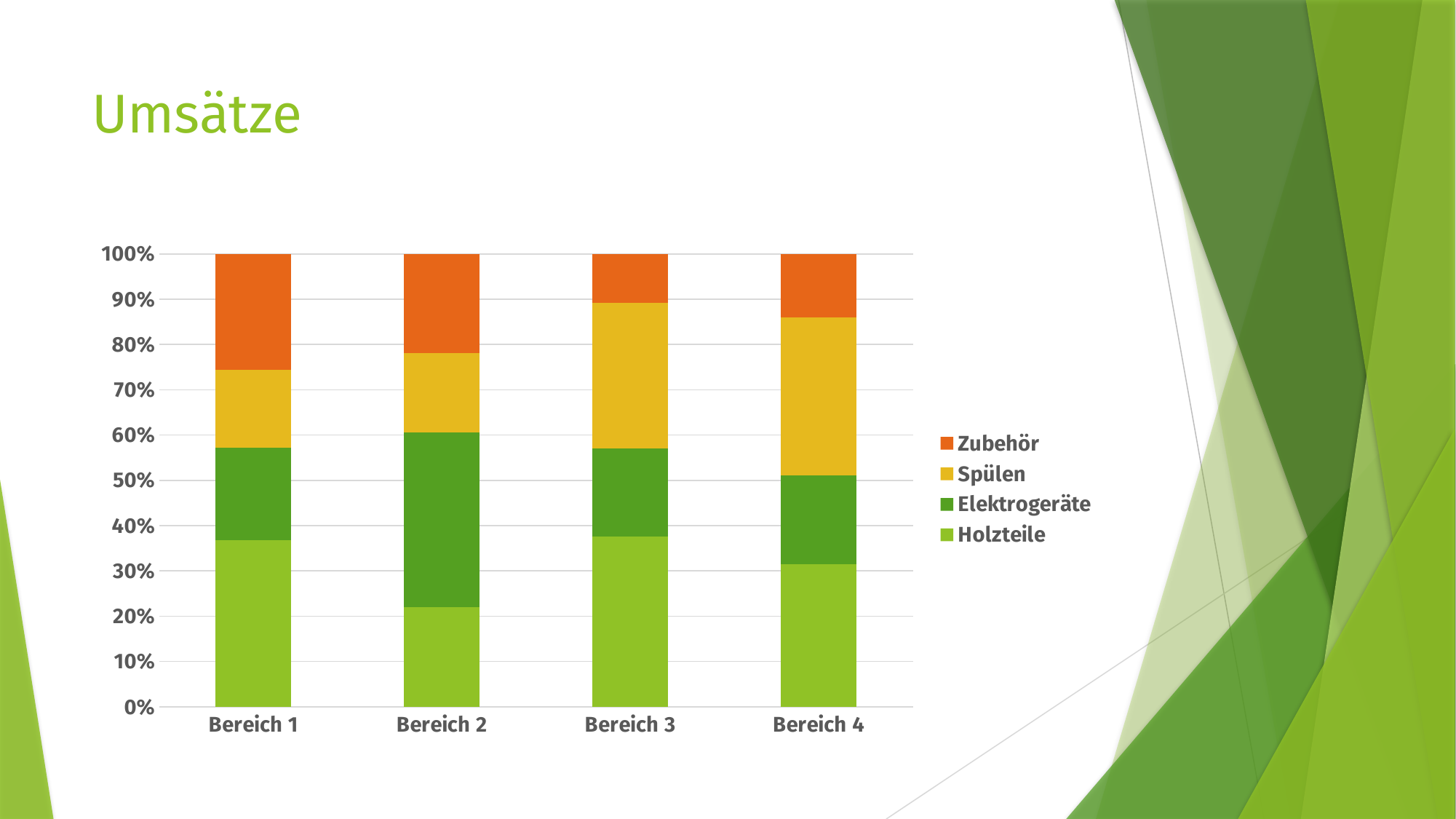

# Umsätze

### Chart

| Category | Holzteile | Elektrogeräte | Spülen | Zubehör |
|---|---|---|---|---|
| Bereich 1 | 4.3 | 2.4 | 2.0 | 3.0 |
| Bereich 2 | 2.5 | 4.4 | 2.0 | 2.5 |
| Bereich 3 | 3.5 | 1.8 | 3.0 | 1.0 |
| Bereich 4 | 4.5 | 2.8 | 5.0 | 2.0 |